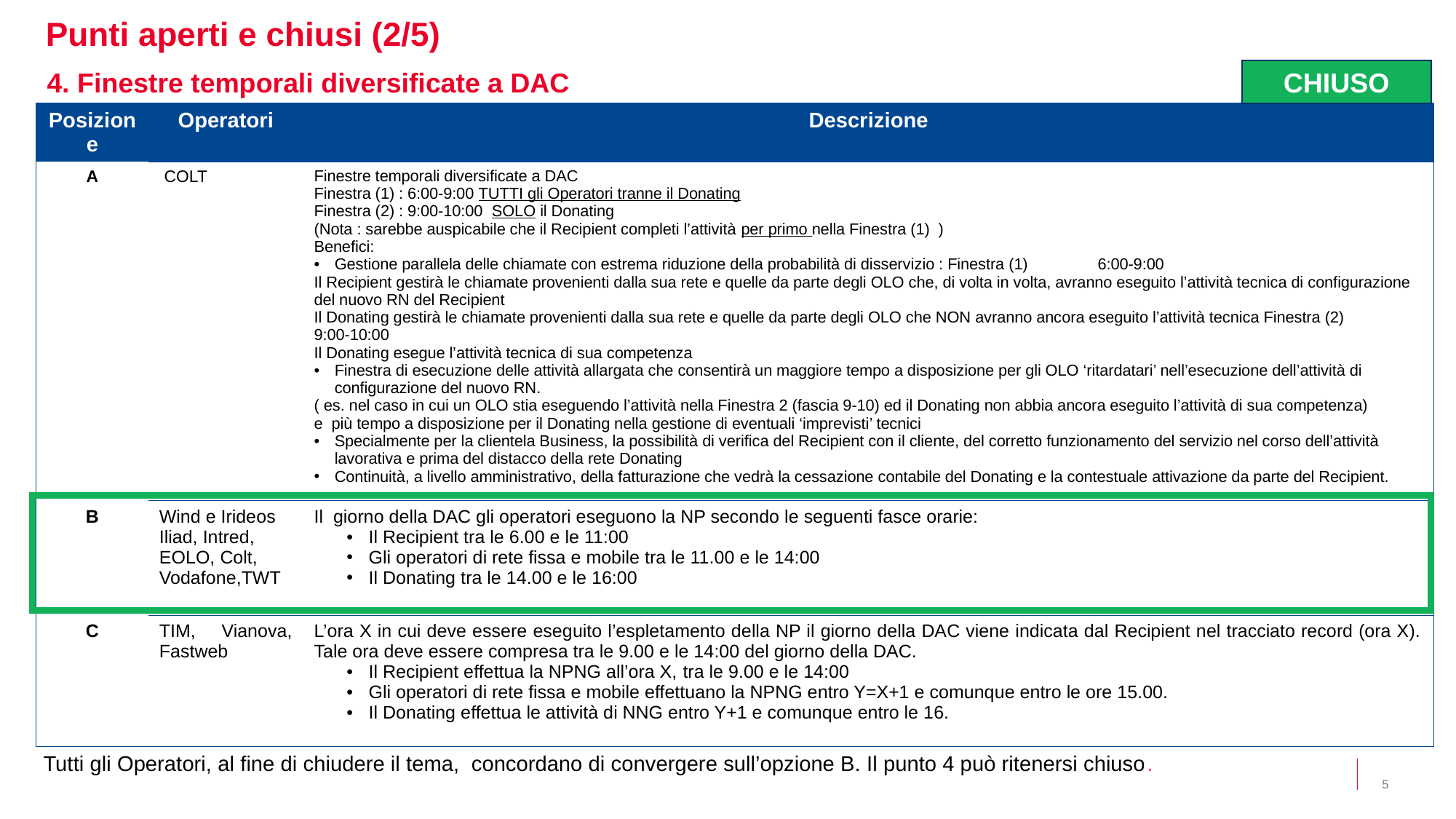

Punti aperti e chiusi (2/5)

4. Finestre temporali diversificate a DAC
CHIUSO
| Posizione | Operatori | Descrizione |
| --- | --- | --- |
| A | COLT | Finestre temporali diversificate a DAC Finestra (1) : 6:00-9:00 TUTTI gli Operatori tranne il Donating Finestra (2) : 9:00-10:00 SOLO il Donating (Nota : sarebbe auspicabile che il Recipient completi l’attività per primo nella Finestra (1) ) Benefici: Gestione parallela delle chiamate con estrema riduzione della probabilità di disservizio : Finestra (1)                6:00-9:00 Il Recipient gestirà le chiamate provenienti dalla sua rete e quelle da parte degli OLO che, di volta in volta, avranno eseguito l’attività tecnica di configurazione del nuovo RN del Recipient Il Donating gestirà le chiamate provenienti dalla sua rete e quelle da parte degli OLO che NON avranno ancora eseguito l’attività tecnica Finestra (2)                9:00-10:00 Il Donating esegue l’attività tecnica di sua competenza Finestra di esecuzione delle attività allargata che consentirà un maggiore tempo a disposizione per gli OLO ‘ritardatari’ nell’esecuzione dell’attività di configurazione del nuovo RN. ( es. nel caso in cui un OLO stia eseguendo l’attività nella Finestra 2 (fascia 9-10) ed il Donating non abbia ancora eseguito l’attività di sua competenza) e  più tempo a disposizione per il Donating nella gestione di eventuali ‘imprevisti’ tecnici Specialmente per la clientela Business, la possibilità di verifica del Recipient con il cliente, del corretto funzionamento del servizio nel corso dell’attività lavorativa e prima del distacco della rete Donating Continuità, a livello amministrativo, della fatturazione che vedrà la cessazione contabile del Donating e la contestuale attivazione da parte del Recipient. |
| B | Wind e Irideos Iliad, Intred, EOLO, Colt, Vodafone,TWT | Il giorno della DAC gli operatori eseguono la NP secondo le seguenti fasce orarie: Il Recipient tra le 6.00 e le 11:00 Gli operatori di rete fissa e mobile tra le 11.00 e le 14:00 Il Donating tra le 14.00 e le 16:00 |
| C | TIM, Vianova, Fastweb | L’ora X in cui deve essere eseguito l’espletamento della NP il giorno della DAC viene indicata dal Recipient nel tracciato record (ora X). Tale ora deve essere compresa tra le 9.00 e le 14:00 del giorno della DAC. Il Recipient effettua la NPNG all’ora X, tra le 9.00 e le 14:00 Gli operatori di rete fissa e mobile effettuano la NPNG entro Y=X+1 e comunque entro le ore 15.00. Il Donating effettua le attività di NNG entro Y+1 e comunque entro le 16. |

Tutti gli Operatori, al fine di chiudere il tema,  concordano di convergere sull’opzione B. Il punto 4 può ritenersi chiuso.